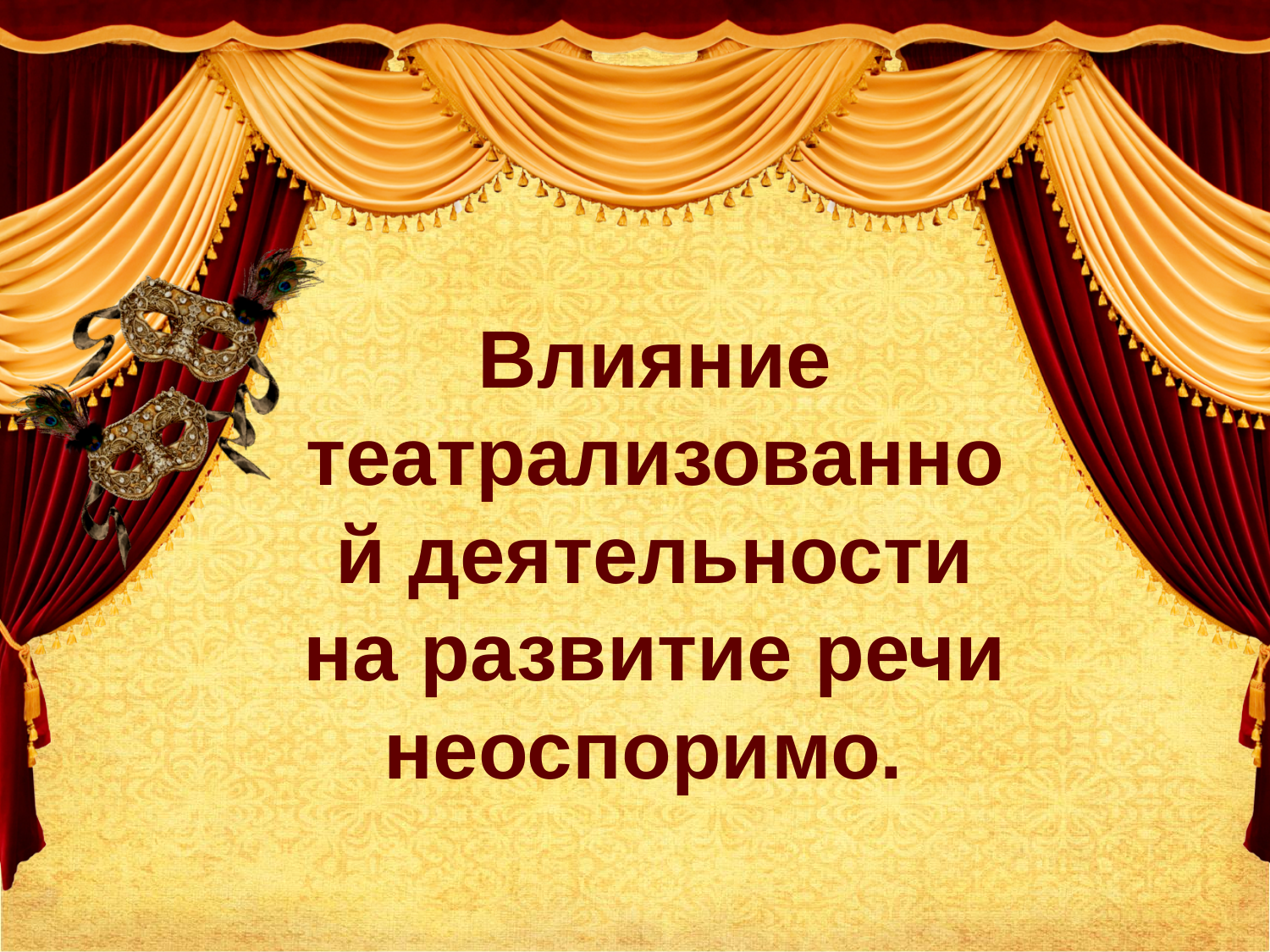

# Влияние театрализованной деятельности на развитие речи неоспоримо.